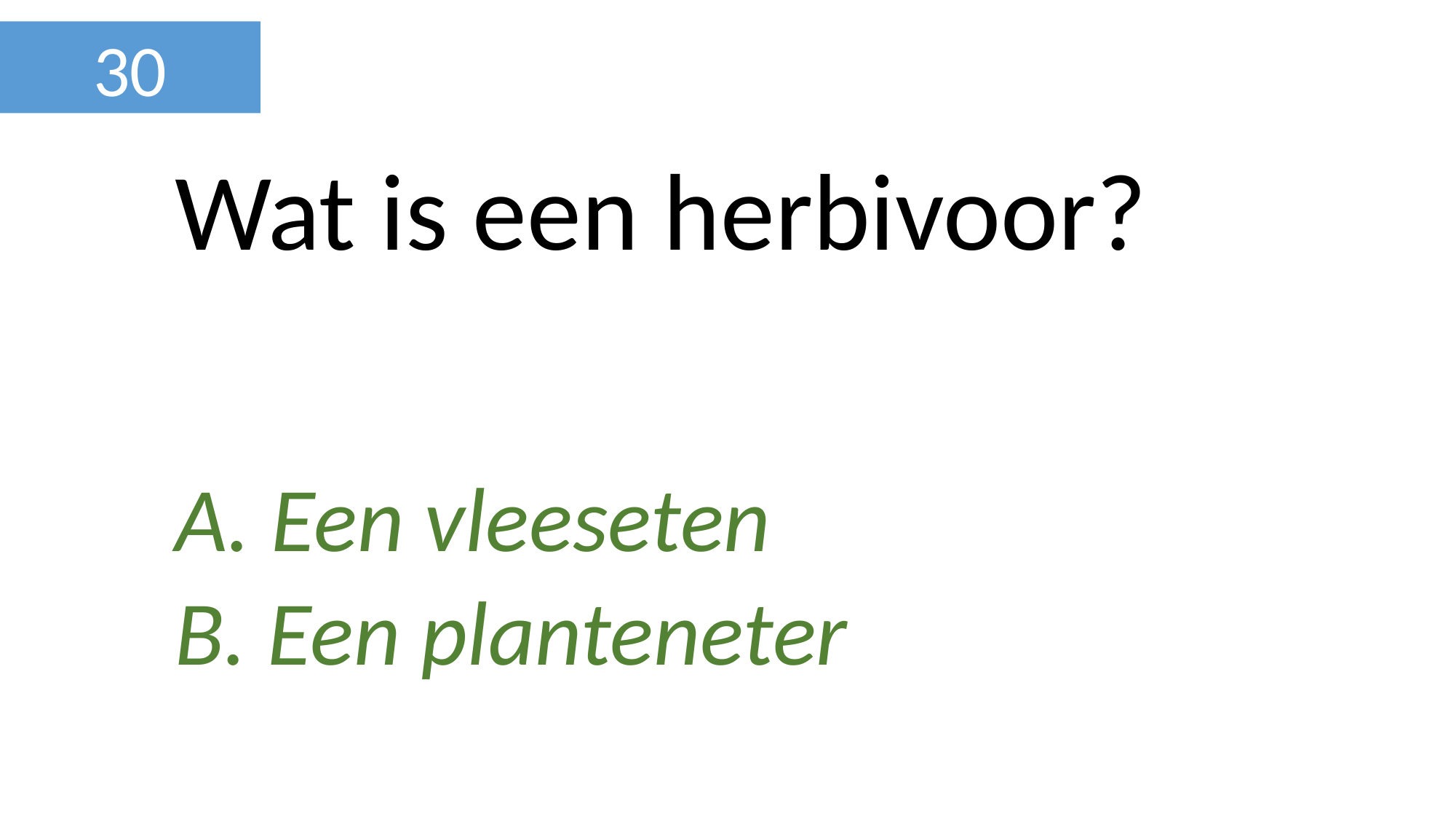

30
# Wat is een herbivoor?

 Een vleeseten
 Een planteneter